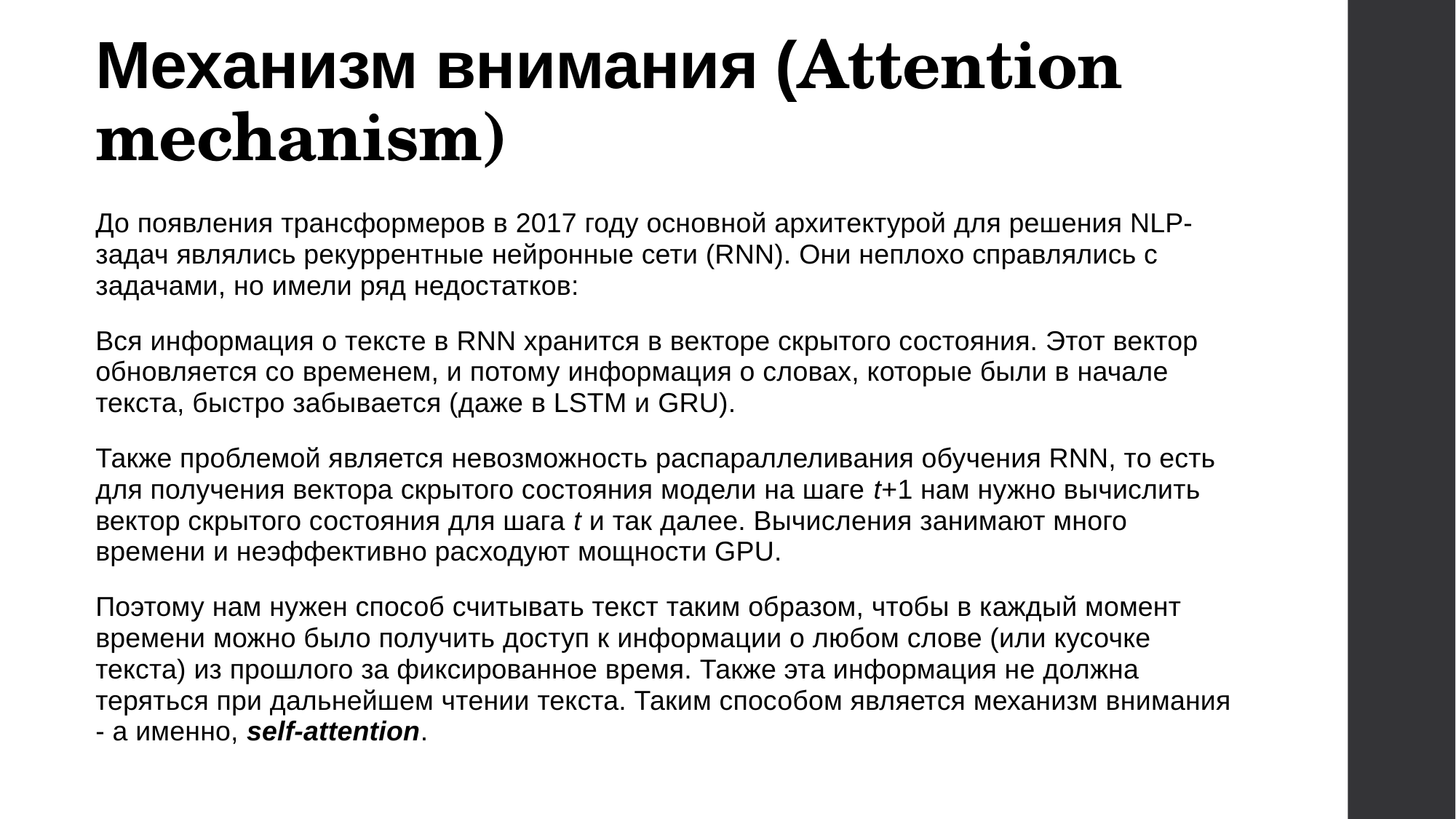

# Механизм внимания (Attention mechanism)
До появления трансформеров в 2017 году основной архитектурой для решения NLP-задач являлись рекуррентные нейронные сети (RNN). Они неплохо справлялись с задачами, но имели ряд недостатков:
Вся информация о тексте в RNN хранится в векторе скрытого состояния. Этот вектор обновляется со временем, и потому информация о словах, которые были в начале текста, быстро забывается (даже в LSTM и GRU).
Также проблемой является невозможность распараллеливания обучения RNN, то есть для получения вектора скрытого состояния модели на шаге t+1 нам нужно вычислить вектор скрытого состояния для шага t и так далее. Вычисления занимают много времени и неэффективно расходуют мощности GPU.
Поэтому нам нужен способ считывать текст таким образом, чтобы в каждый момент времени можно было получить доступ к информации о любом слове (или кусочке текста) из прошлого за фиксированное время. Также эта информация не должна теряться при дальнейшем чтении текста. Таким способом является механизм внимания - а именно, self-attention.